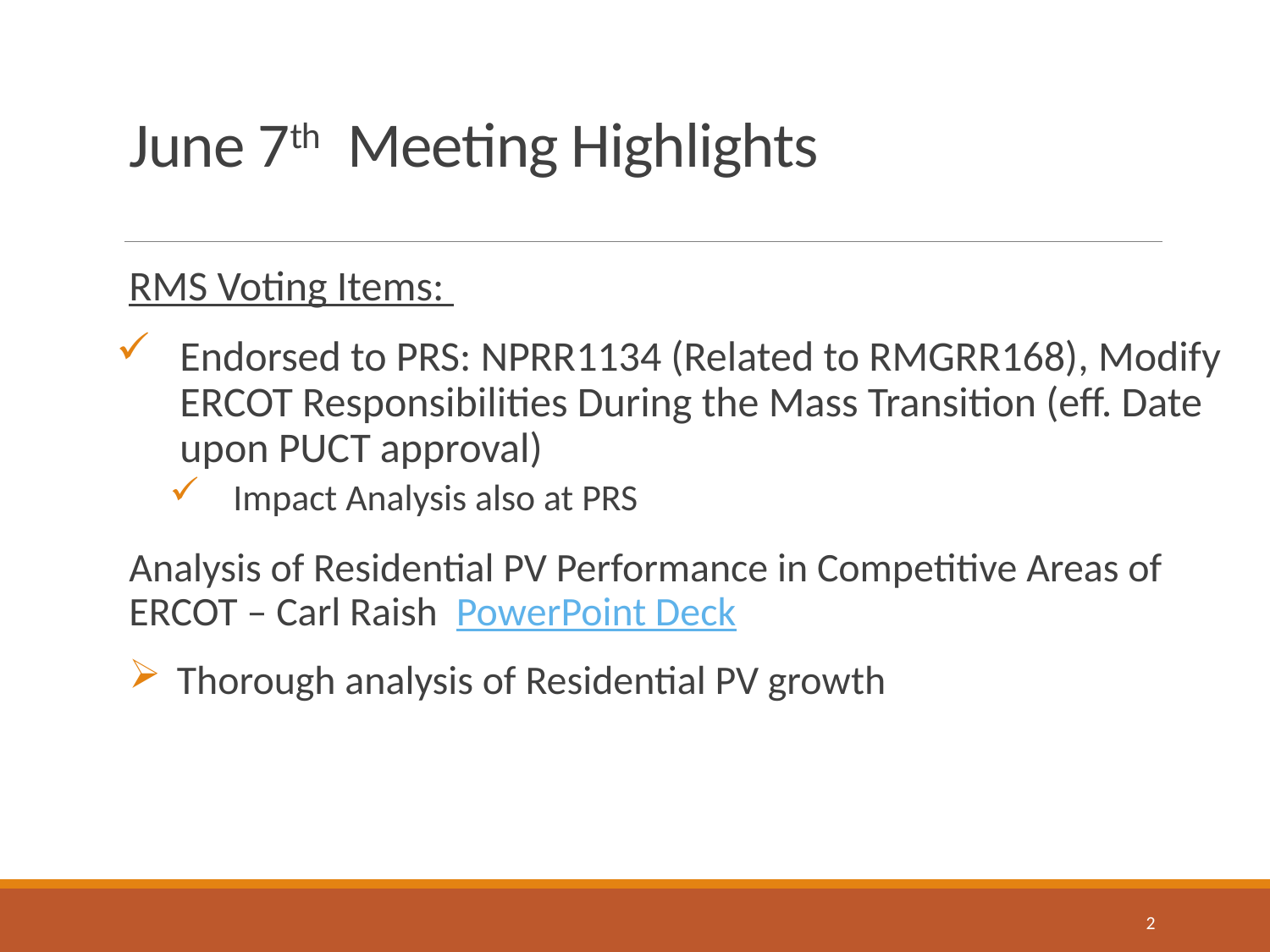

# June 7th  Meeting Highlights
RMS Voting Items:
Endorsed to PRS: NPRR1134 (Related to RMGRR168), Modify ERCOT Responsibilities During the Mass Transition (eff. Date upon PUCT approval)
Impact Analysis also at PRS
Analysis of Residential PV Performance in Competitive Areas of ERCOT – Carl Raish  PowerPoint Deck
Thorough analysis of Residential PV growth

2